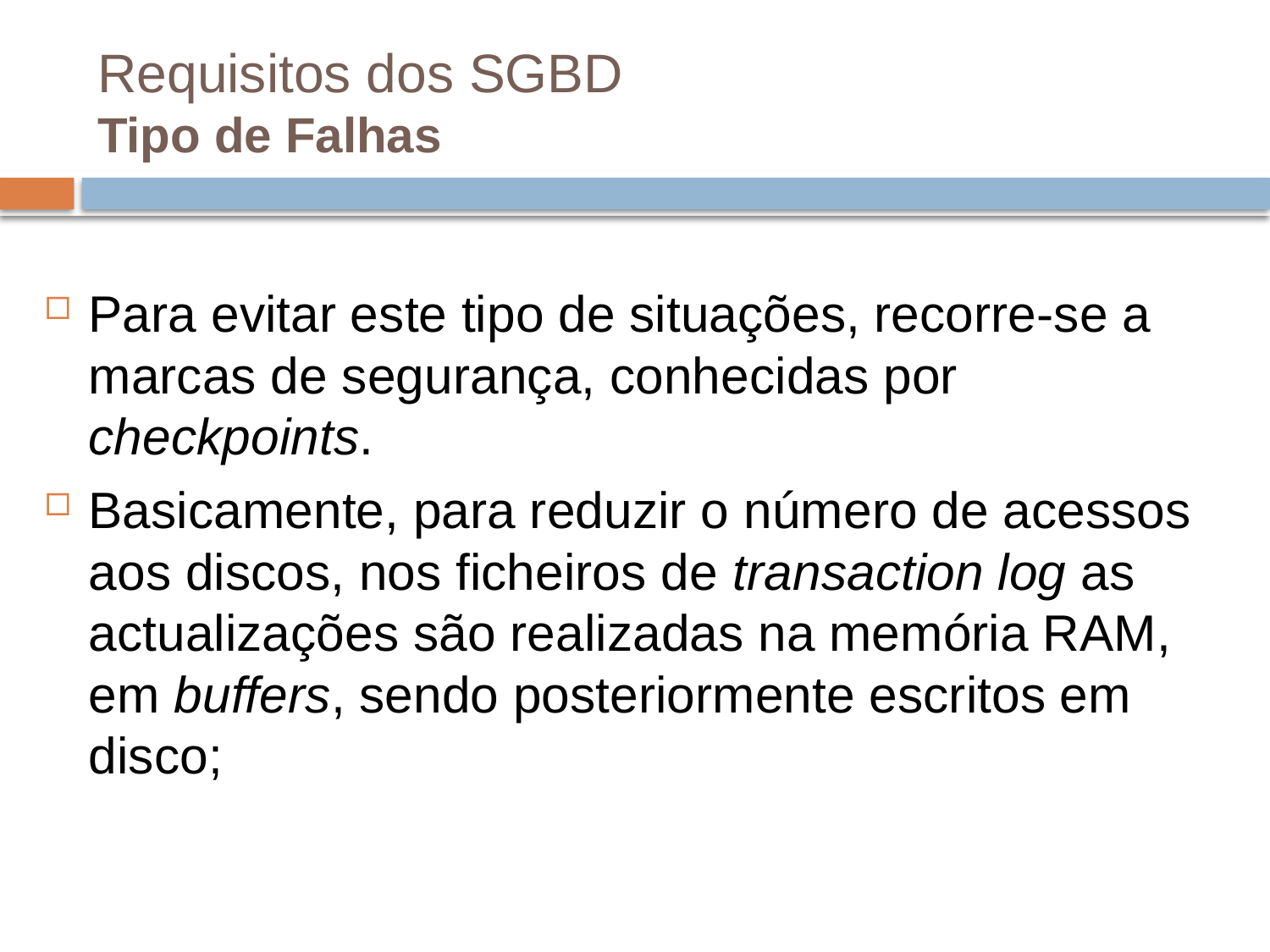

# Requisitos dos SGBD Tipo de Falhas
Para evitar este tipo de situações, recorre-se a marcas de segurança, conhecidas por checkpoints.
Basicamente, para reduzir o número de acessos aos discos, nos ficheiros de transaction log as actualizações são realizadas na memória RAM, em buffers, sendo posteriormente escritos em disco;